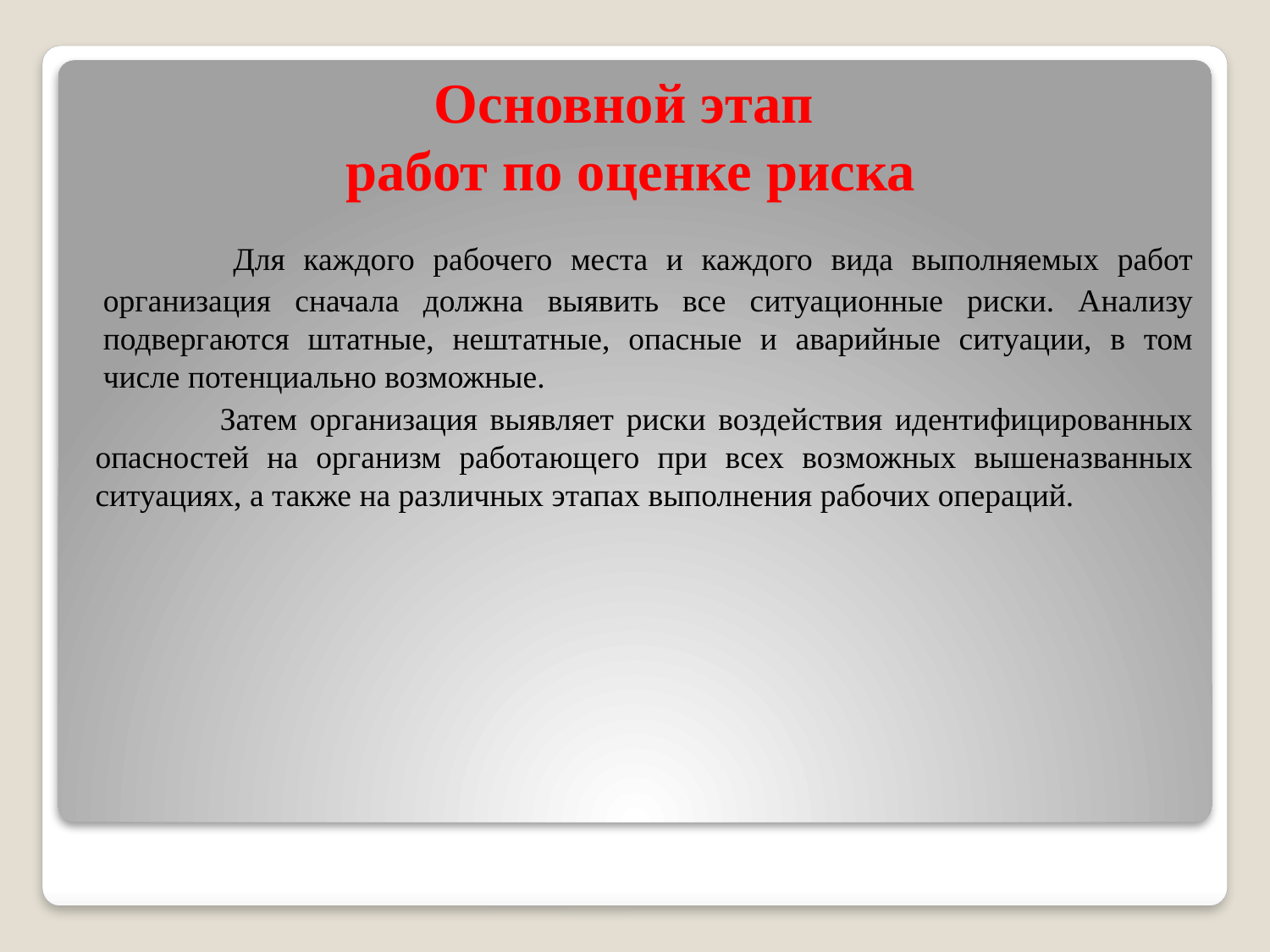

# Основной этап работ по оценке риска
     Для каждого рабочего места и каждого вида выполняемых работ организация сначала должна выявить все ситуационные риски. Анализу подвергаются штатные, нештатные, опасные и аварийные ситуации, в том числе потенциально возможные.
          Затем организация выявляет риски воздействия идентифицированных опасностей на организм работающего при всех возможных вышеназванных ситуациях, а также на различных этапах выполнения рабочих операций.